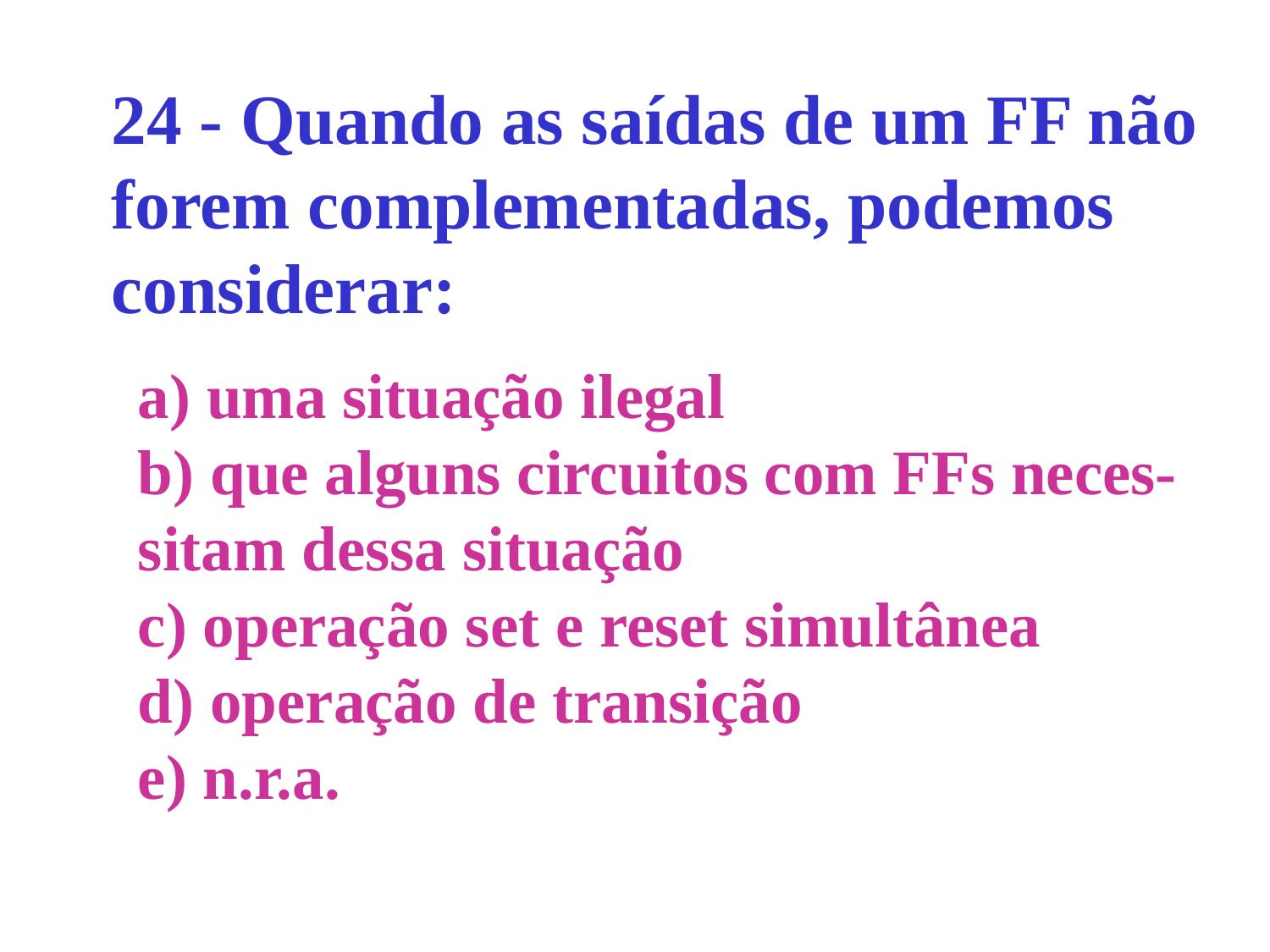

24 - Quando as saídas de um FF não
forem complementadas, podemos
considerar:
a) uma situação ilegal
b) que alguns circuitos com FFs neces-
sitam dessa situação
c) operação set e reset simultânea
d) operação de transição
e) n.r.a.